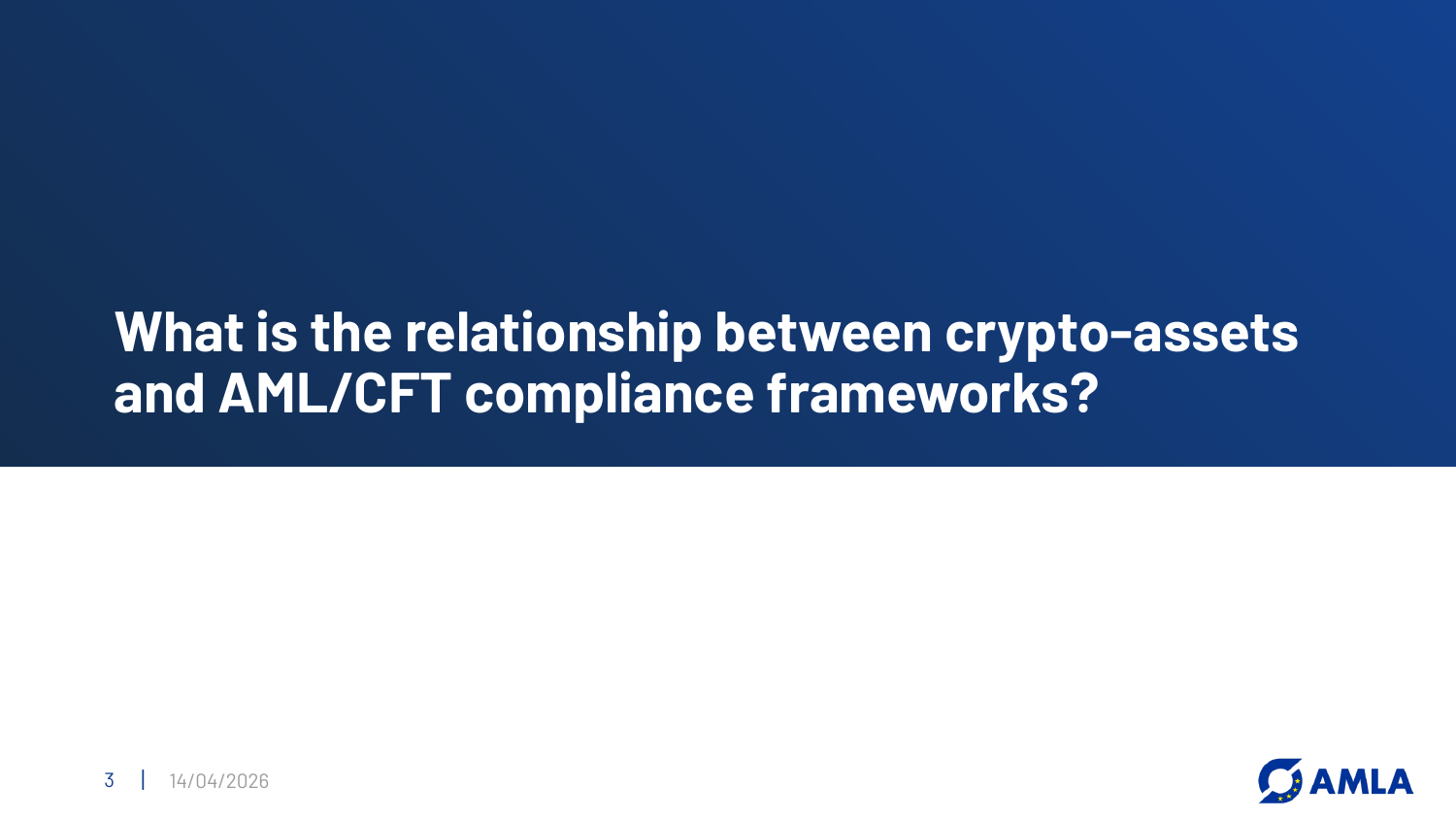

# What is the relationship between crypto-assets and AML/CFT compliance frameworks?

3
14/04/2026